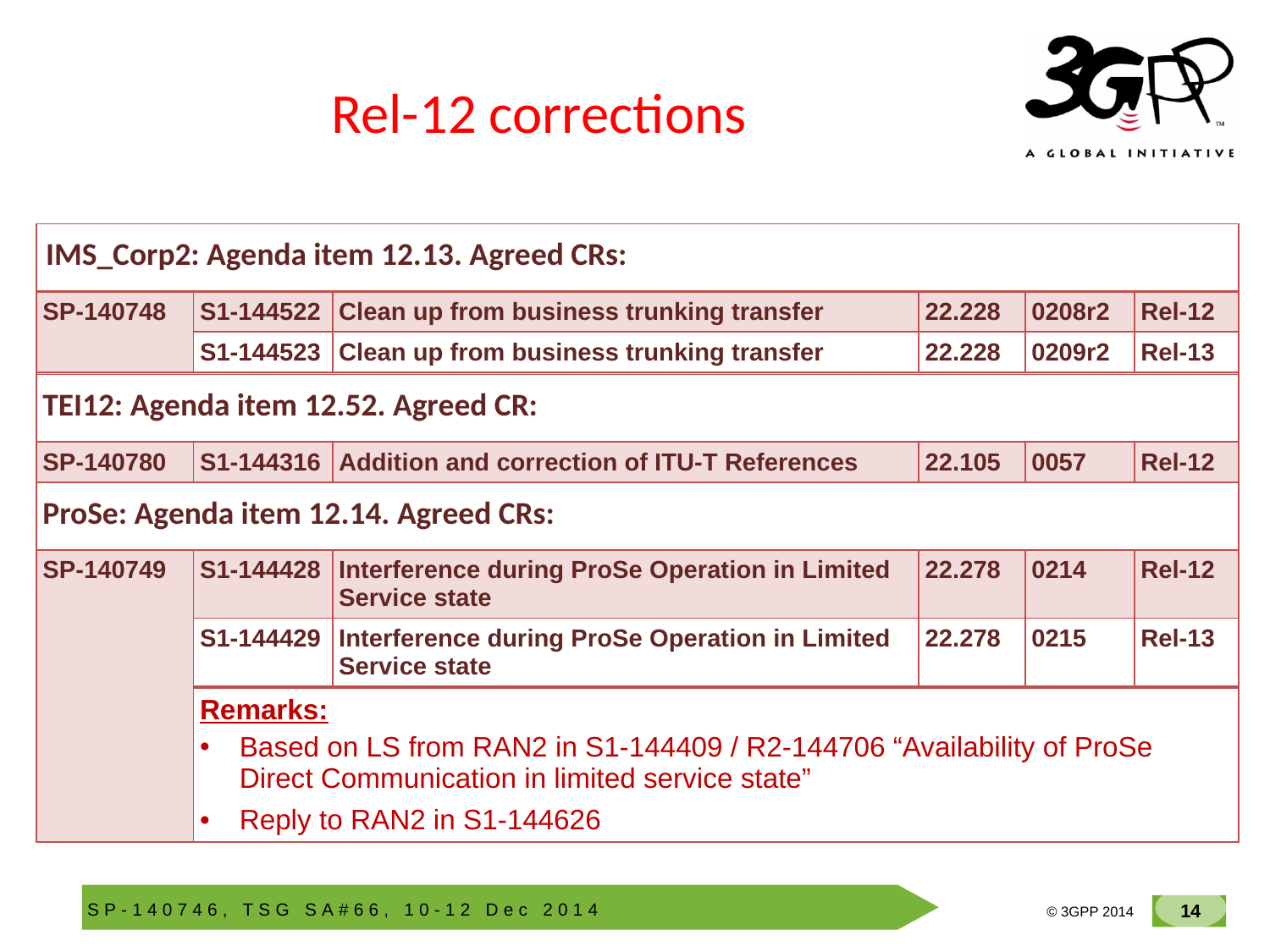

# Rel-12 corrections
| IMS\_Corp2: Agenda item 12.13. Agreed CRs: |  |  |  |  |  |
| --- | --- | --- | --- | --- | --- |
| SP-140748 | S1-144522 | Clean up from business trunking transfer | 22.228 | 0208r2 | Rel-12 |
|  | S1-144523 | Clean up from business trunking transfer | 22.228 | 0209r2 | Rel-13 |
|  |  |  |  |  |  |
| TEI12: Agenda item 12.52. Agreed CR: |  |  |  |  |  |
| SP-140780 | S1-144316 | Addition and correction of ITU-T References | 22.105 | 0057 | Rel-12 |
| ProSe: Agenda item 12.14. Agreed CRs: |  |  |  |  |  |
| SP-140749 | S1-144428 | Interference during ProSe Operation in Limited Service state | 22.278 | 0214 | Rel-12 |
|  | S1-144429 | Interference during ProSe Operation in Limited Service state | 22.278 | 0215 | Rel-13 |
|  |  |  |  |  |  |
|  | Remarks: Based on LS from RAN2 in S1-144409 / R2-144706 “Availability of ProSe Direct Communication in limited service state” Reply to RAN2 in S1-144626 |  |  |  |  |